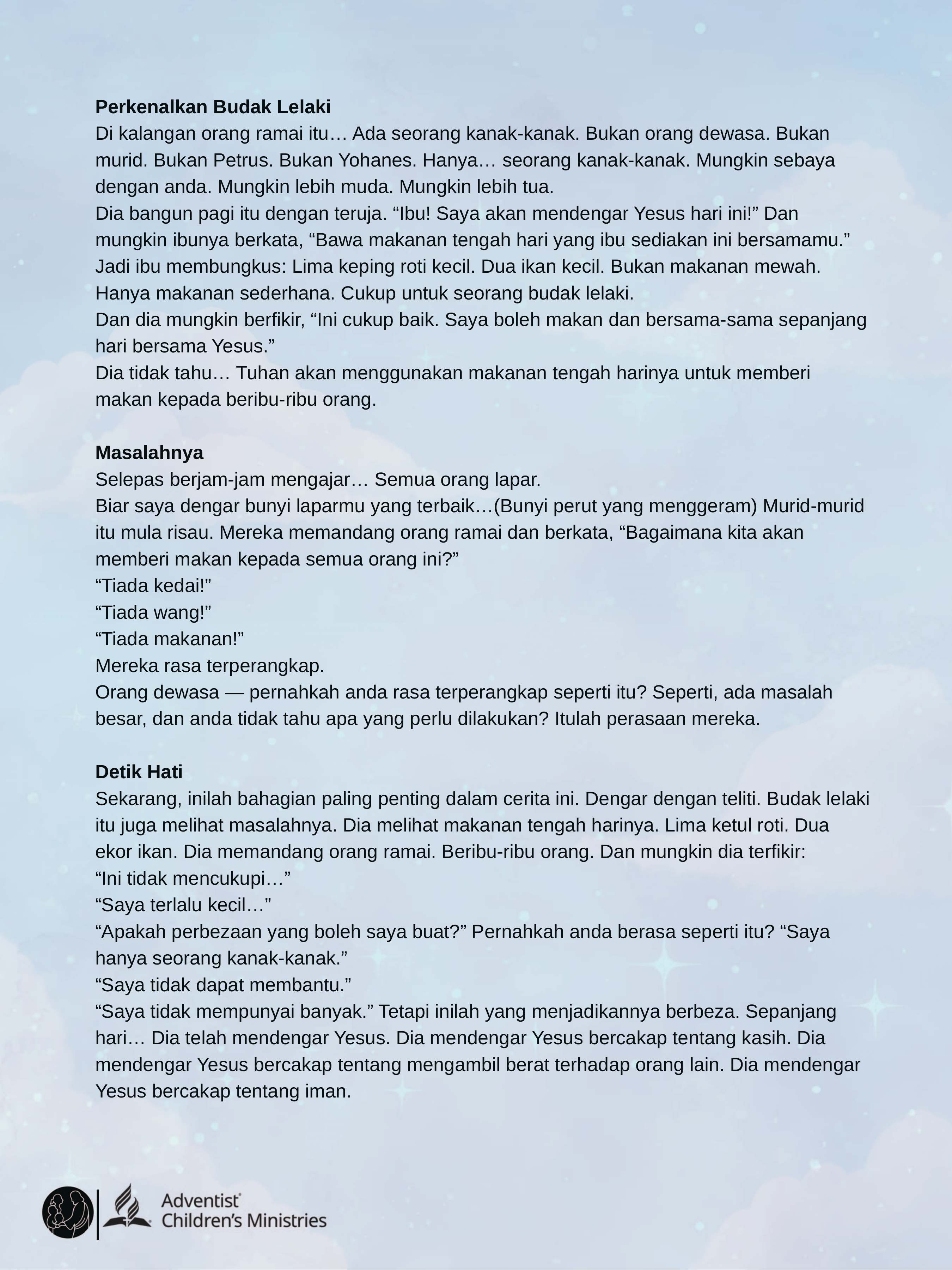

Perkenalkan Budak Lelaki
Di kalangan orang ramai itu… Ada seorang kanak-kanak. Bukan orang dewasa. Bukan murid. Bukan Petrus. Bukan Yohanes. Hanya… seorang kanak-kanak. Mungkin sebaya dengan anda. Mungkin lebih muda. Mungkin lebih tua.
Dia bangun pagi itu dengan teruja. “Ibu! Saya akan mendengar Yesus hari ini!” Dan mungkin ibunya berkata, “Bawa makanan tengah hari yang ibu sediakan ini bersamamu.” Jadi ibu membungkus: Lima keping roti kecil. Dua ikan kecil. Bukan makanan mewah. Hanya makanan sederhana. Cukup untuk seorang budak lelaki.
Dan dia mungkin berfikir, “Ini cukup baik. Saya boleh makan dan bersama-sama sepanjang hari bersama Yesus.”
Dia tidak tahu… Tuhan akan menggunakan makanan tengah harinya untuk memberi makan kepada beribu-ribu orang.

Masalahnya
Selepas berjam-jam mengajar… Semua orang lapar.
Biar saya dengar bunyi laparmu yang terbaik…(Bunyi perut yang menggeram) Murid-murid itu mula risau. Mereka memandang orang ramai dan berkata, “Bagaimana kita akan memberi makan kepada semua orang ini?”
“Tiada kedai!”
“Tiada wang!”
“Tiada makanan!”
Mereka rasa terperangkap.
Orang dewasa — pernahkah anda rasa terperangkap seperti itu? Seperti, ada masalah besar, dan anda tidak tahu apa yang perlu dilakukan? Itulah perasaan mereka.

Detik Hati
Sekarang, inilah bahagian paling penting dalam cerita ini. Dengar dengan teliti. Budak lelaki itu juga melihat masalahnya. Dia melihat makanan tengah harinya. Lima ketul roti. Dua ekor ikan. Dia memandang orang ramai. Beribu-ribu orang. Dan mungkin dia terfikir:
“Ini tidak mencukupi…”
“Saya terlalu kecil…”
“Apakah perbezaan yang boleh saya buat?” Pernahkah anda berasa seperti itu? “Saya hanya seorang kanak-kanak.”
“Saya tidak dapat membantu.”
“Saya tidak mempunyai banyak.” Tetapi inilah yang menjadikannya berbeza. Sepanjang hari… Dia telah mendengar Yesus. Dia mendengar Yesus bercakap tentang kasih. Dia mendengar Yesus bercakap tentang mengambil berat terhadap orang lain. Dia mendengar Yesus bercakap tentang iman.